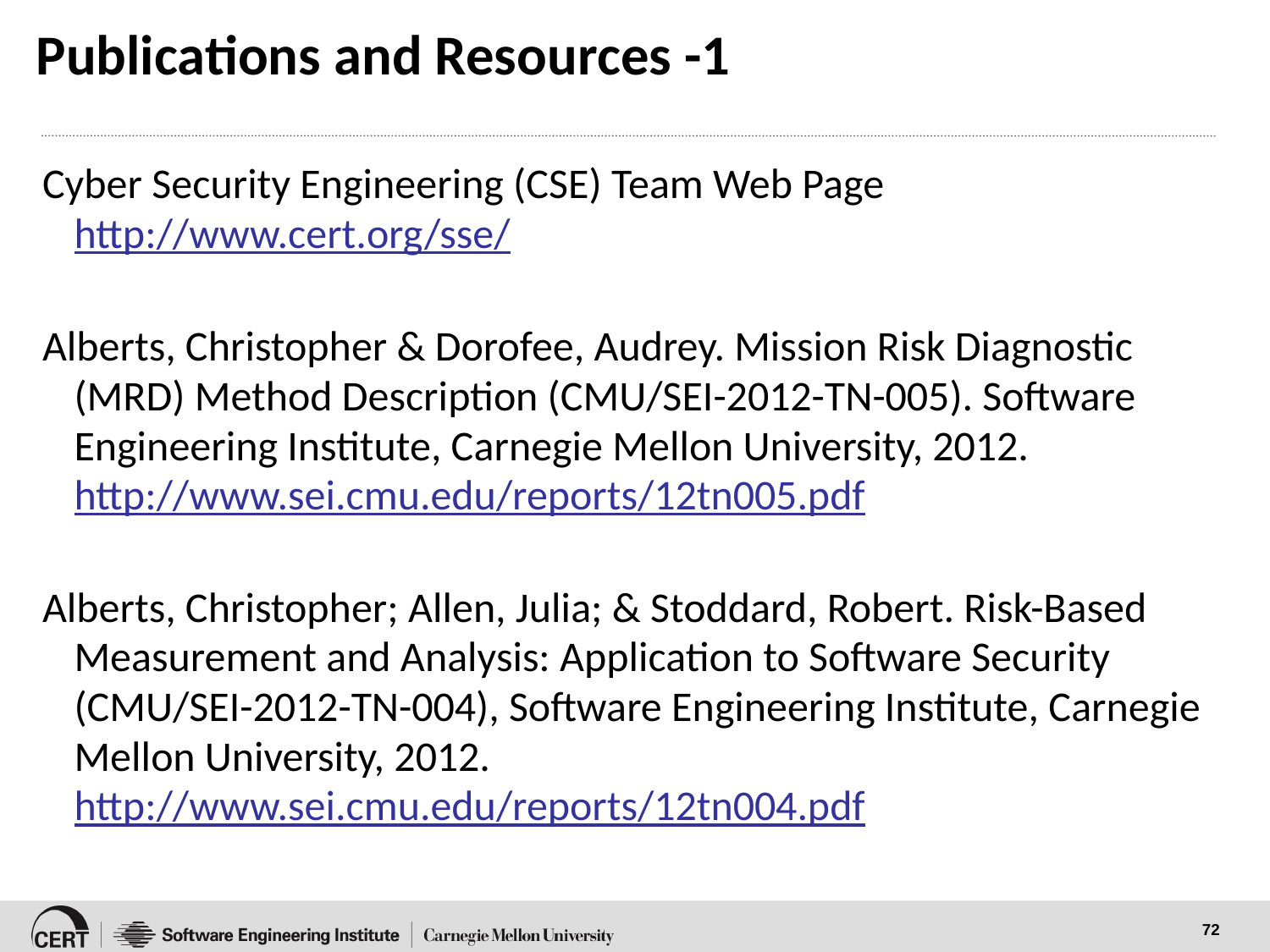

# Publications and Resources -1
Cyber Security Engineering (CSE) Team Web Page
http://www.cert.org/sse/
Alberts, Christopher & Dorofee, Audrey. Mission Risk Diagnostic (MRD) Method Description (CMU/SEI-2012-TN-005). Software Engineering Institute, Carnegie Mellon University, 2012.
http://www.sei.cmu.edu/reports/12tn005.pdf
Alberts, Christopher; Allen, Julia; & Stoddard, Robert. Risk-Based Measurement and Analysis: Application to Software Security (CMU/SEI-2012-TN-004), Software Engineering Institute, Carnegie Mellon University, 2012. http://www.sei.cmu.edu/reports/12tn004.pdf